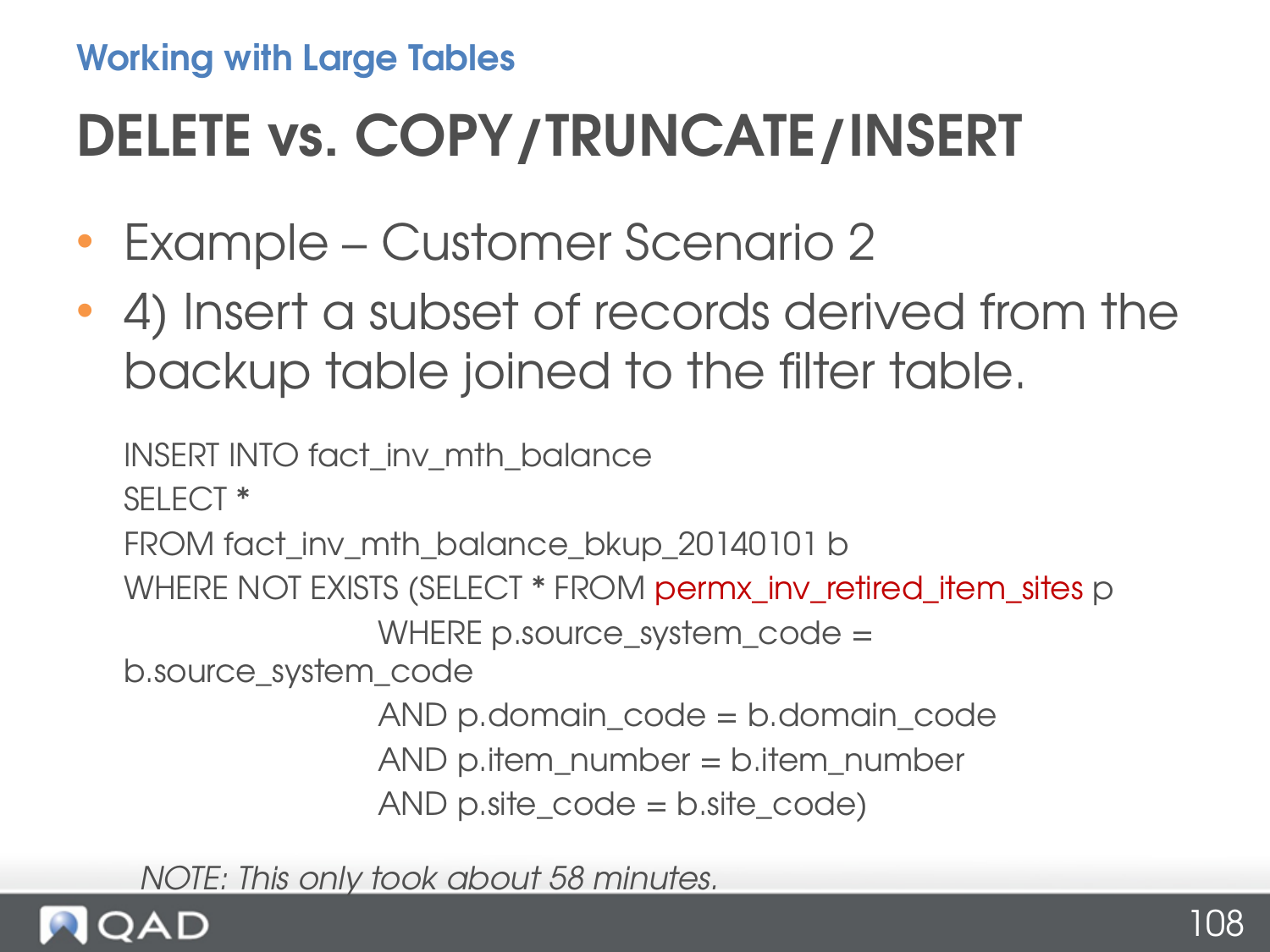

Working with Large Tables
# DELETE vs. COPY/TRUNCATE/INSERT
Example – Customer Scenario 2
4) Insert a subset of records derived from the backup table joined to the filter table.

	INSERT INTO fact_inv_mth_balance
	SELECT *
	FROM fact_inv_mth_balance_bkup_20140101 b
	WHERE NOT EXISTS (SELECT * FROM permx_inv_retired_item_sites p
			WHERE p.source_system_code =	b.source_system_code
			AND p.domain_code = b.domain_code
 			AND p.item_number = b.item_number
 			AND p.site_code = b.site_code)

NOTE: This only took about 58 minutes.
108